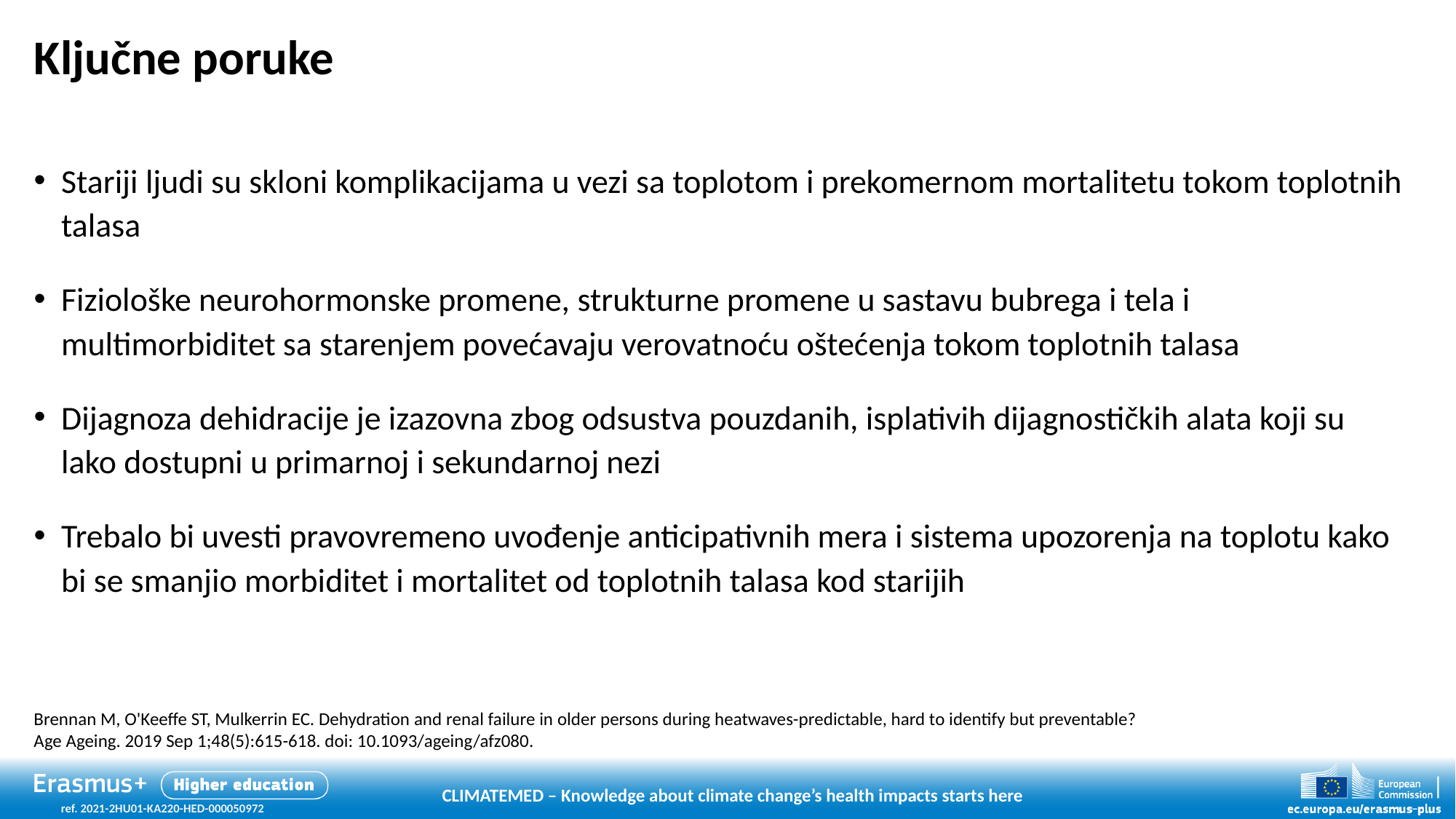

# Ključne poruke
Stariji ljudi su skloni komplikacijama u vezi sa toplotom i prekomernom mortalitetu tokom toplotnih talasa
Fiziološke neurohormonske promene, strukturne promene u sastavu bubrega i tela i multimorbiditet sa starenjem povećavaju verovatnoću oštećenja tokom toplotnih talasa
Dijagnoza dehidracije je izazovna zbog odsustva pouzdanih, isplativih dijagnostičkih alata koji su lako dostupni u primarnoj i sekundarnoj nezi
Trebalo bi uvesti pravovremeno uvođenje anticipativnih mera i sistema upozorenja na toplotu kako bi se smanjio morbiditet i mortalitet od toplotnih talasa kod starijih

Brennan M, O'Keeffe ST, Mulkerrin EC. Dehydration and renal failure in older persons during heatwaves-predictable, hard to identify but preventable? Age Ageing. 2019 Sep 1;48(5):615-618. doi: 10.1093/ageing/afz080.